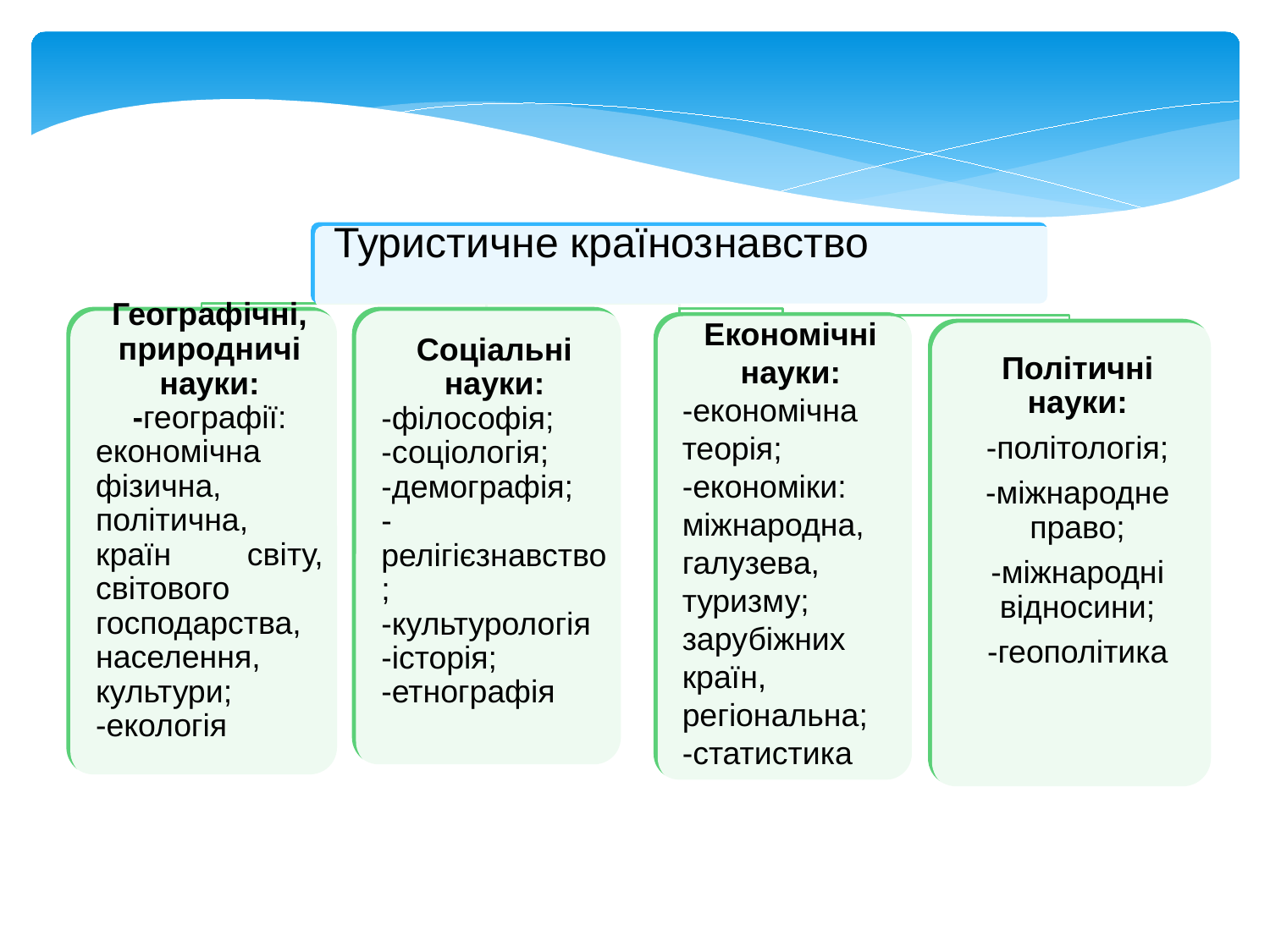

Туристичне країнознавство

Географічні, природничі науки:
 -географії:  економічна
фізична, політична, країн світу, світового господарства, населення, культури;
-екологія

Соціальні науки:
-філософія;
-соціологія;
-демографія;
-релігієзнавство;
-культурологія
-історія;
-етнографія

Економічні науки:
-економічна теорія;
-економіки: міжнародна, галузева,
туризму; зарубіжних країн,
регіональна;
-статистика

Політичні науки:
-політологія;
-міжнародне право;
-міжнародні відносини;
-геополітика